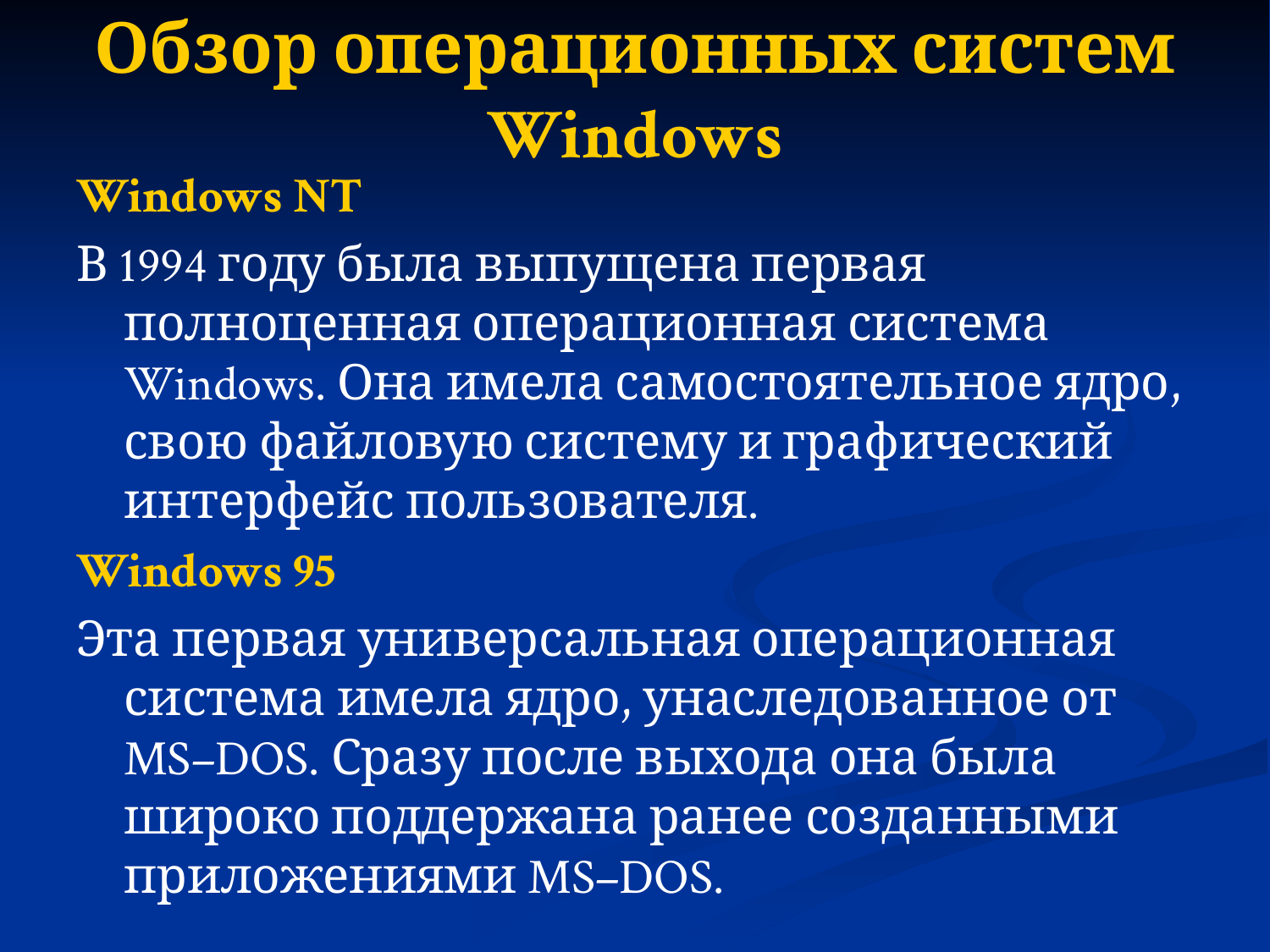

# Обзор операционных систем Windows
Windows NT
В 1994 году была выпущена первая полноценная операционная система Windows. Она имела самостоятельное ядро, свою файловую систему и графический интерфейс пользователя.
Windows 95
Эта первая универсальная операционная система имела ядро, унаследованное от MS–DOS. Сразу после выхода она была широко поддержана ранее созданными приложениями MS–DOS.